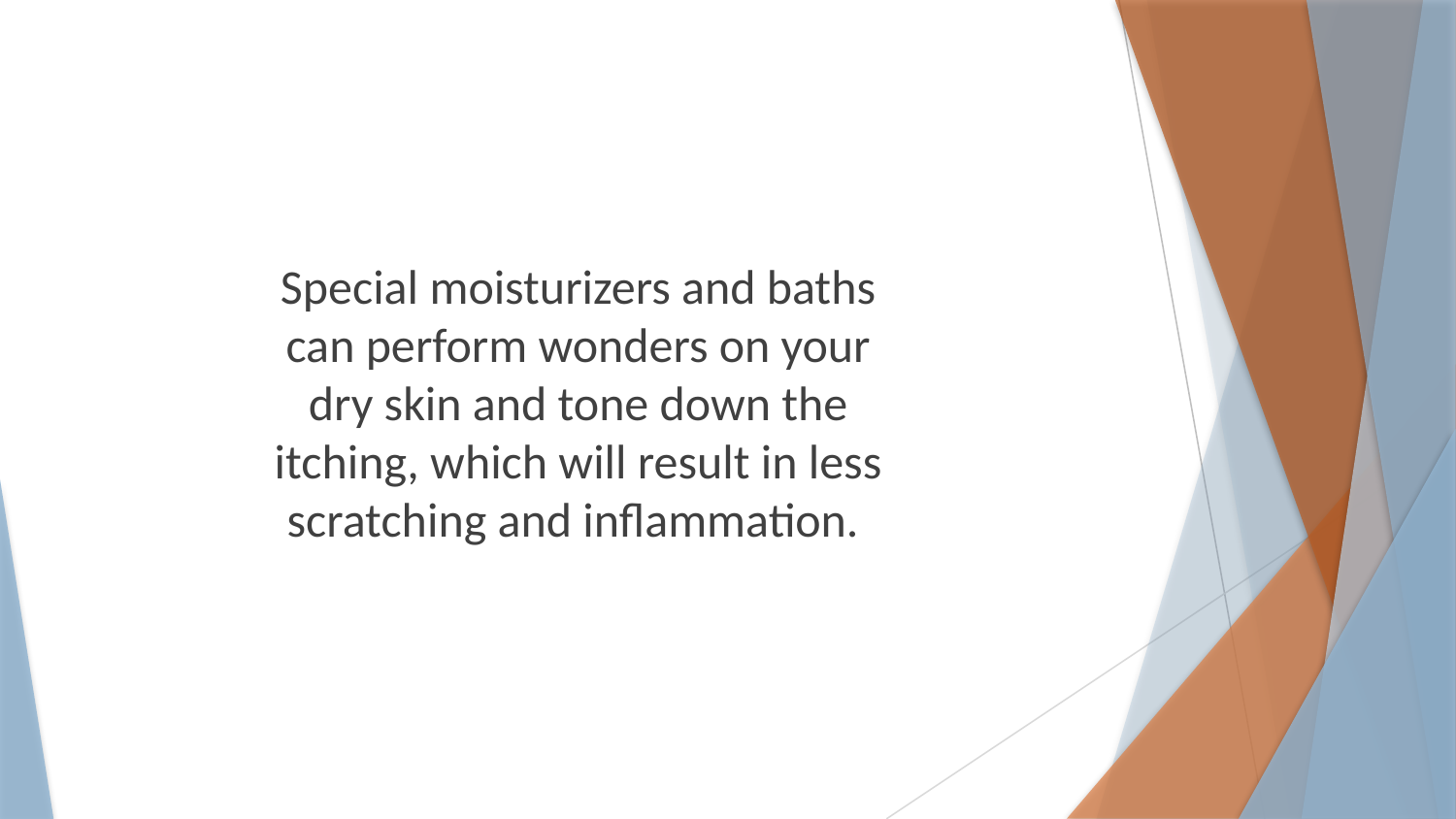

Special moisturizers and baths can perform wonders on your dry skin and tone down the itching, which will result in less scratching and inflammation.